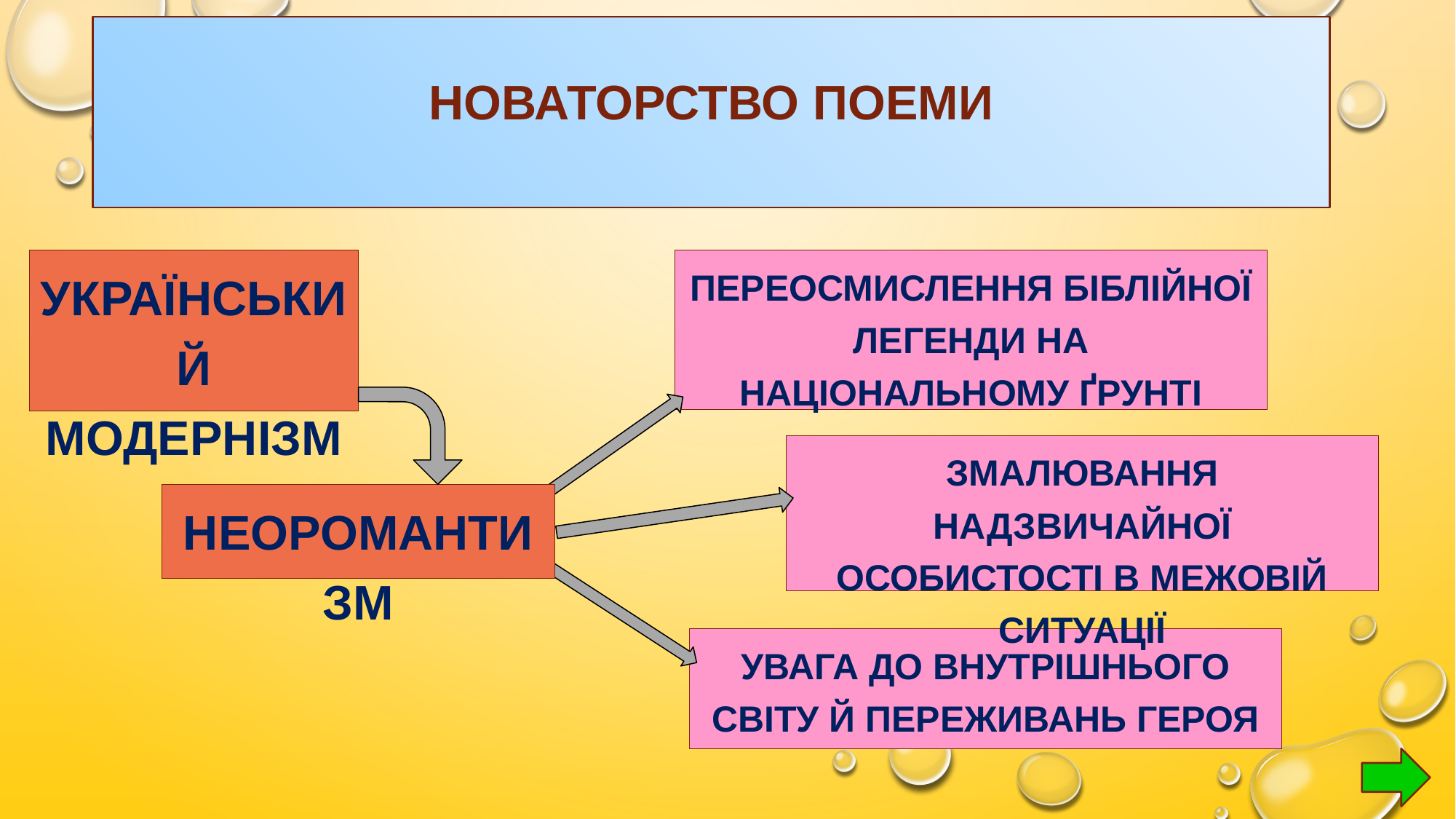

# НОВАТОРСТВО ПОЕМИ

Український модернізм
Переосмислення біблійної легенди на національному ґрунті

Змалювання надзвичайної особистості в межовій ситуації

неоромантизм

Увага до внутрішнього світу й переживань героя